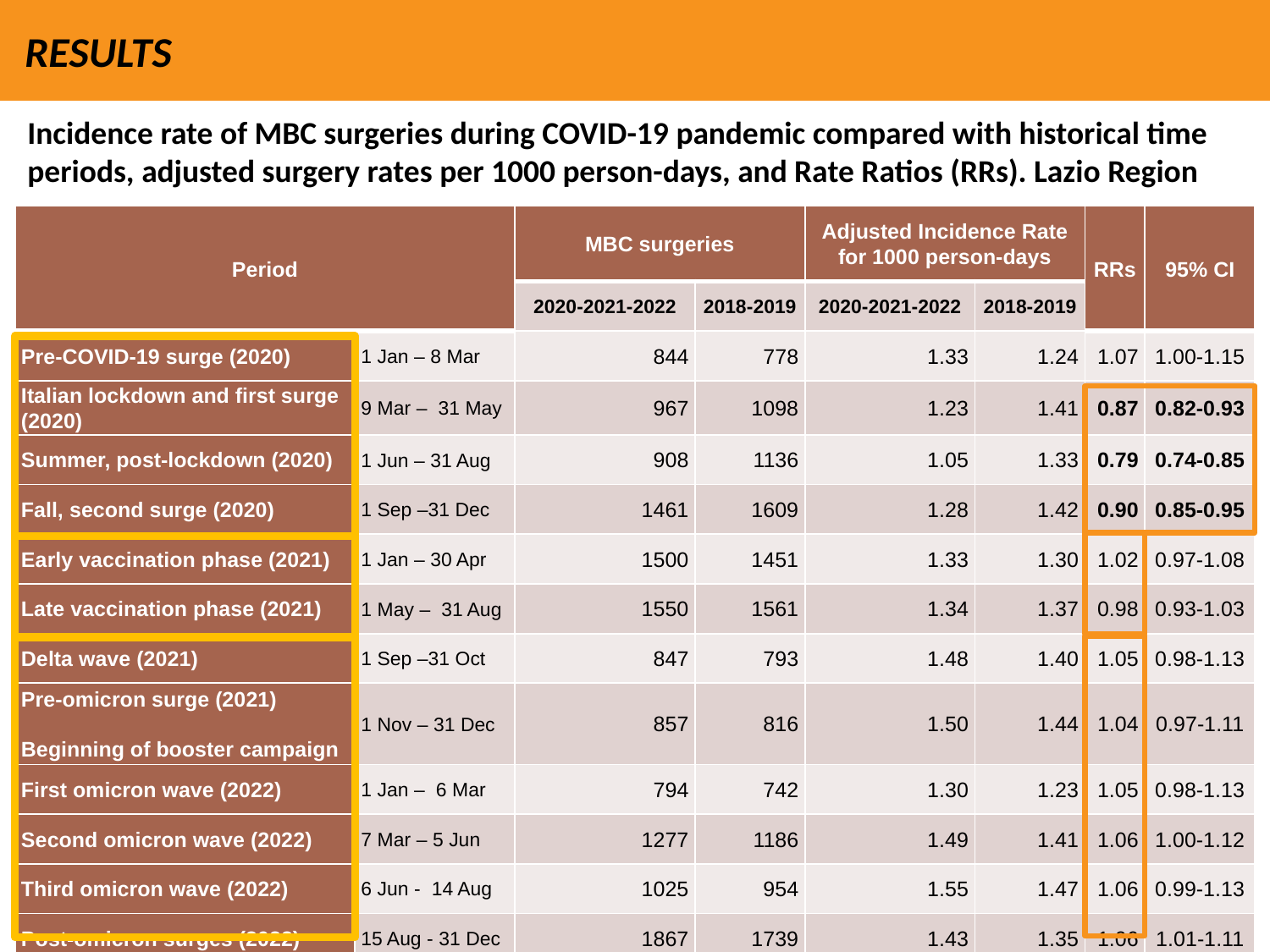

RESULTS
Incidence rate of MBC surgeries during COVID-19 pandemic compared with historical time periods, adjusted surgery rates per 1000 person-days, and Rate Ratios (RRs). Lazio Region
| Period |  | MBC surgeries |  | Adjusted Incidence Rate for 1000 person-days |  | RRs | 95% CI |
| --- | --- | --- | --- | --- | --- | --- | --- |
|  |  | 2020-2021-2022 | 2018-2019 | 2020-2021-2022 | 2018-2019 |  |  |
| Pre-COVID-19 surge (2020) | 1 Jan – 8 Mar | 844 | 778 | 1.33 | 1.24 | 1.07 | 1.00-1.15 |
| Italian lockdown and first surge (2020) | 9 Mar – 31 May | 967 | 1098 | 1.23 | 1.41 | 0.87 | 0.82-0.93 |
| Summer, post-lockdown (2020) | 1 Jun – 31 Aug | 908 | 1136 | 1.05 | 1.33 | 0.79 | 0.74-0.85 |
| Fall, second surge (2020) | 1 Sep –31 Dec | 1461 | 1609 | 1.28 | 1.42 | 0.90 | 0.85-0.95 |
| Early vaccination phase (2021) | 1 Jan – 30 Apr | 1500 | 1451 | 1.33 | 1.30 | 1.02 | 0.97-1.08 |
| Late vaccination phase (2021) | 1 May – 31 Aug | 1550 | 1561 | 1.34 | 1.37 | 0.98 | 0.93-1.03 |
| Delta wave (2021) | 1 Sep –31 Oct | 847 | 793 | 1.48 | 1.40 | 1.05 | 0.98-1.13 |
| Pre-omicron surge (2021) Beginning of booster campaign | 1 Nov – 31 Dec | 857 | 816 | 1.50 | 1.44 | 1.04 | 0.97-1.11 |
| First omicron wave (2022) | 1 Jan – 6 Mar | 794 | 742 | 1.30 | 1.23 | 1.05 | 0.98-1.13 |
| Second omicron wave (2022) | 7 Mar – 5 Jun | 1277 | 1186 | 1.49 | 1.41 | 1.06 | 1.00-1.12 |
| Third omicron wave (2022) | 6 Jun - 14 Aug | 1025 | 954 | 1.55 | 1.47 | 1.06 | 0.99-1.13 |
| Post-omicron surges (2022) | 15 Aug - 31 Dec | 1867 | 1739 | 1.43 | 1.35 | 1.06 | 1.01-1.11 |